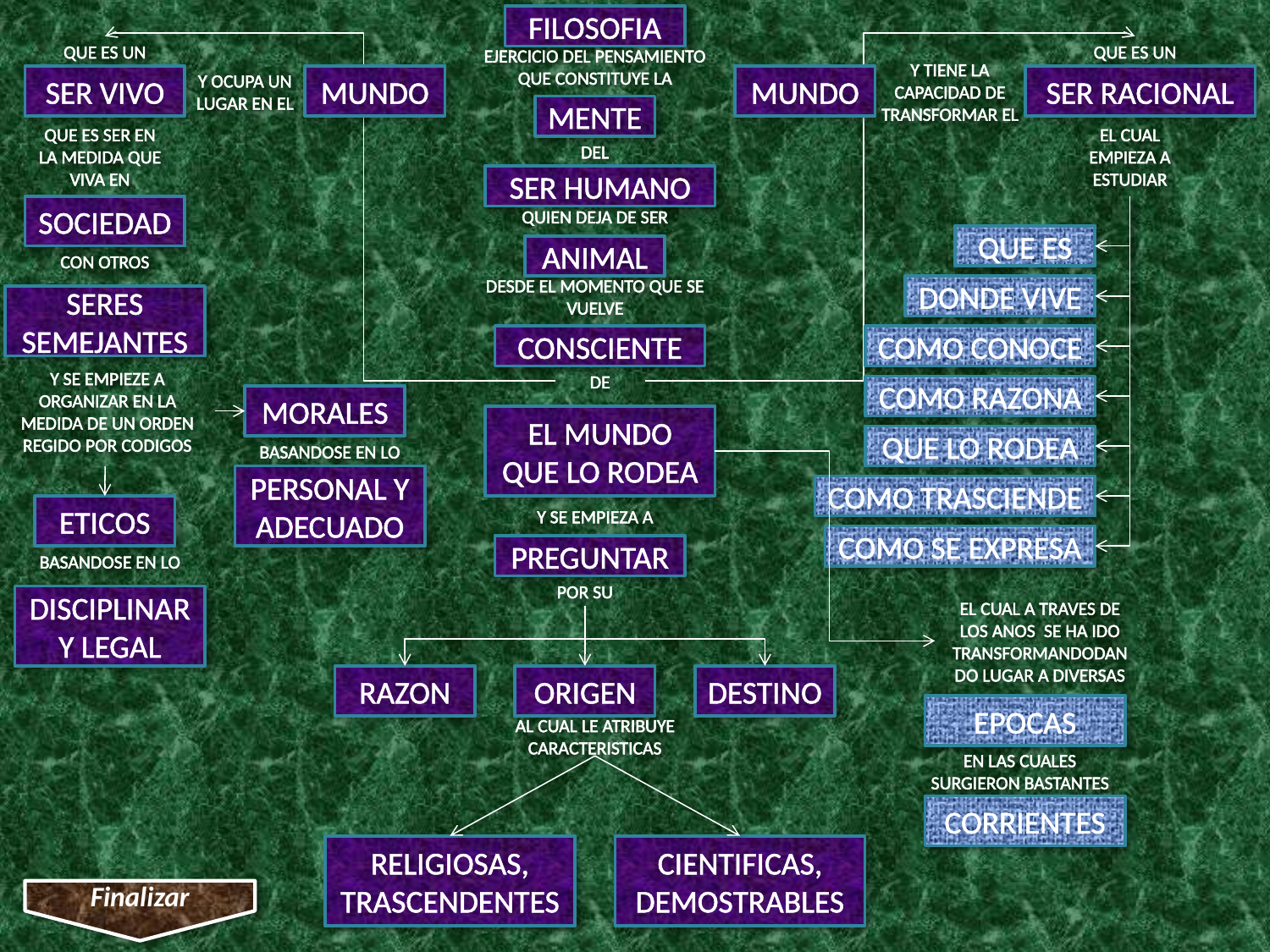

FILOSOFIA
QUE ES UN
QUE ES UN
EJERCICIO DEL PENSAMIENTO QUE CONSTITUYE LA
Y OCUPA UN LUGAR EN EL
SER VIVO
MUNDO
MUNDO
Y TIENE LA CAPACIDAD DE TRANSFORMAR EL
SER RACIONAL
MENTE
QUE ES SER EN LA MEDIDA QUE VIVA EN
EL CUAL EMPIEZA A ESTUDIAR
DEL
SER HUMANO
SOCIEDAD
QUIEN DEJA DE SER
QUE ES
ANIMAL
CON OTROS
DESDE EL MOMENTO QUE SE VUELVE
DONDE VIVE
SERES SEMEJANTES
CONSCIENTE
COMO CONOCE
DE
Y SE EMPIEZE A ORGANIZAR EN LA MEDIDA DE UN ORDEN REGIDO POR CODIGOS
COMO RAZONA
MORALES
EL MUNDO QUE LO RODEA
QUE LO RODEA
BASANDOSE EN LO
PERSONAL Y ADECUADO
COMO TRASCIENDE
ETICOS
Y SE EMPIEZA A
COMO SE EXPRESA
PREGUNTAR
BASANDOSE EN LO
POR SU
DISCIPLINAR Y LEGAL
EL CUAL A TRAVES DE LOS ANOS  SE HA IDO TRANSFORMANDODANDO LUGAR A DIVERSAS
RAZON
ORIGEN
DESTINO
EPOCAS
AL CUAL LE ATRIBUYE CARACTERISTICAS
EN LAS CUALES SURGIERON BASTANTES
CORRIENTES
RELIGIOSAS, TRASCENDENTES
CIENTIFICAS, DEMOSTRABLES
Finalizar